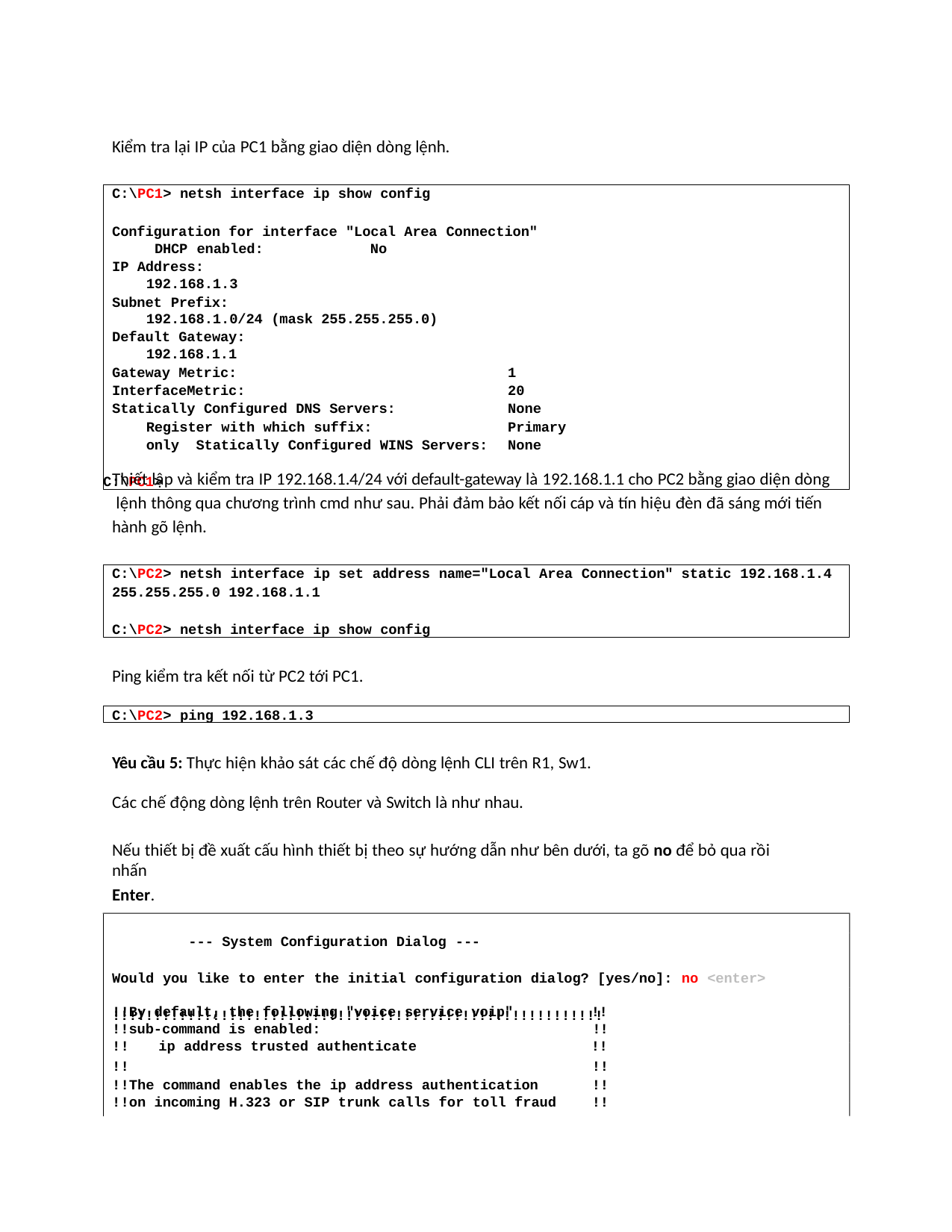

Kiểm tra lại IP của PC1 bằng giao diện dòng lệnh.
C:\PC1> netsh interface ip show config

Configuration for interface "Local Area Connection"  DHCP enabled:	No
IP Address:	192.168.1.3
Subnet Prefix:	192.168.1.0/24 (mask 255.255.255.0)
Default Gateway:	192.168.1.1
Gateway Metric:	1
InterfaceMetric:	20
Statically Configured DNS Servers:	None  Register with which suffix:	Primary only  Statically Configured WINS Servers:	None

C:\PC1>
Thiết lập và kiểm tra IP 192.168.1.4/24 với default-gateway là 192.168.1.1 cho PC2 bằng giao diện dòng  lệnh thông qua chương trình cmd như sau. Phải đảm bảo kết nối cáp và tín hiệu đèn đã sáng mới tiến  hành gõ lệnh.
C:\PC2> netsh interface ip set address name="Local Area Connection" static 192.168.1.4
255.255.255.0 192.168.1.1

C:\PC2> netsh interface ip show config
Ping kiểm tra kết nối từ PC2 tới PC1.
C:\PC2> ping 192.168.1.3
Yêu cầu 5: Thực hiện khảo sát các chế độ dòng lệnh CLI trên R1, Sw1.

Các chế động dòng lệnh trên Router và Switch là như nhau.

Nếu thiết bị đề xuất cấu hình thiết bị theo sự hướng dẫn như bên dưới, ta gõ no để bỏ qua rồi nhấn
Enter.

--- System Configuration Dialog ---

Would you like to enter the initial configuration dialog? [yes/no]: no <enter>

!!!!!!!!!!!!!!!!!!!!!!!!!!!!!!!!!!!!!!!!!!!!!!!!!!!!!!!!!!!

| !!By default, the following "voice service voip" !!sub-command is enabled: !! ip address trusted authenticate | !! !! !! |
| --- | --- |
| !! | !! |
| !!The command enables the ip address authentication | !! |
| !!on incoming H.323 or SIP trunk calls for toll fraud | !! |